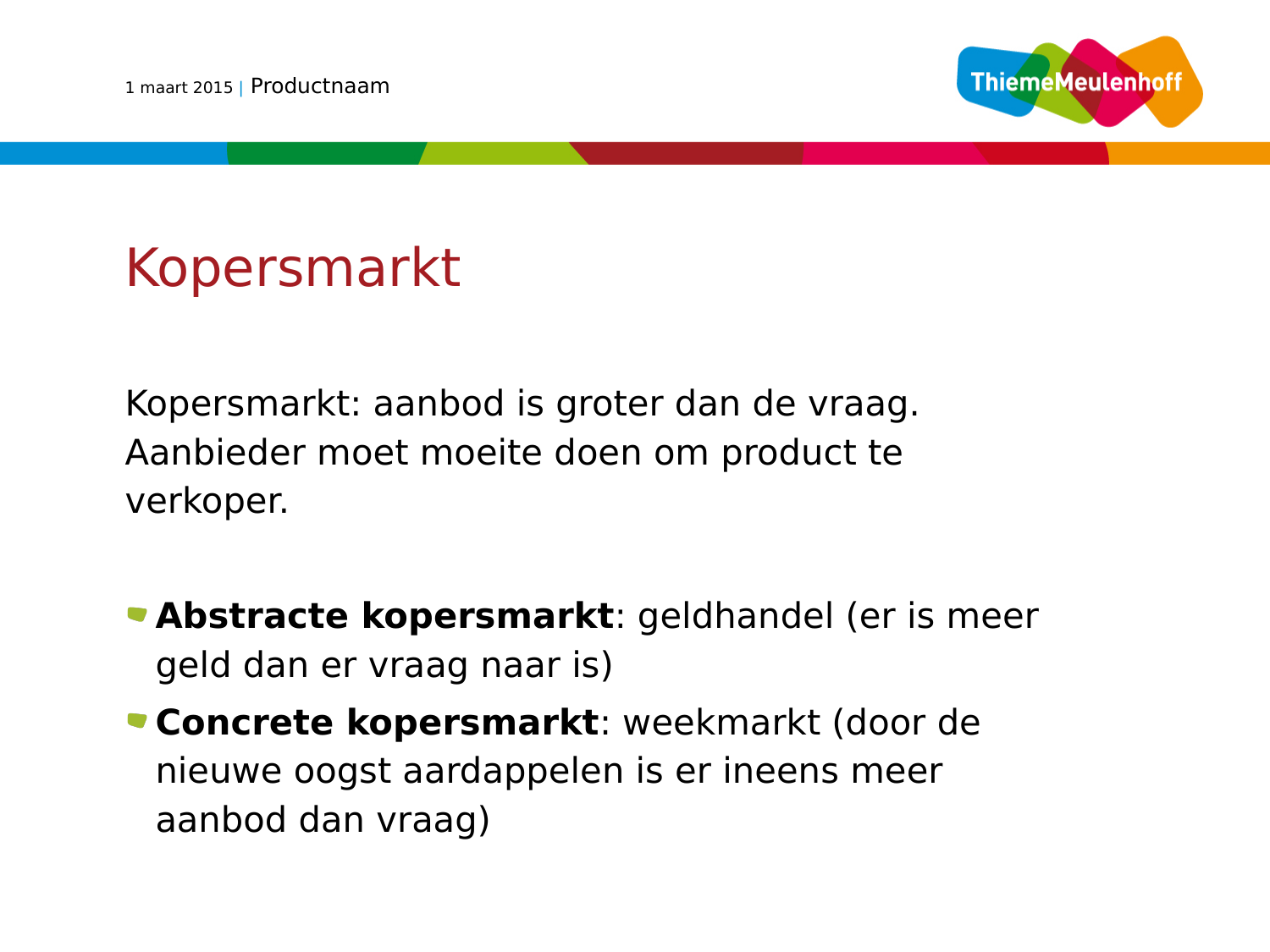

1 maart 2015 | Productnaam
# Kopersmarkt
Kopersmarkt: aanbod is groter dan de vraag. Aanbieder moet moeite doen om product te verkoper.

Abstracte kopersmarkt: geldhandel (er is meer geld dan er vraag naar is)
Concrete kopersmarkt: weekmarkt (door de nieuwe oogst aardappelen is er ineens meer aanbod dan vraag)